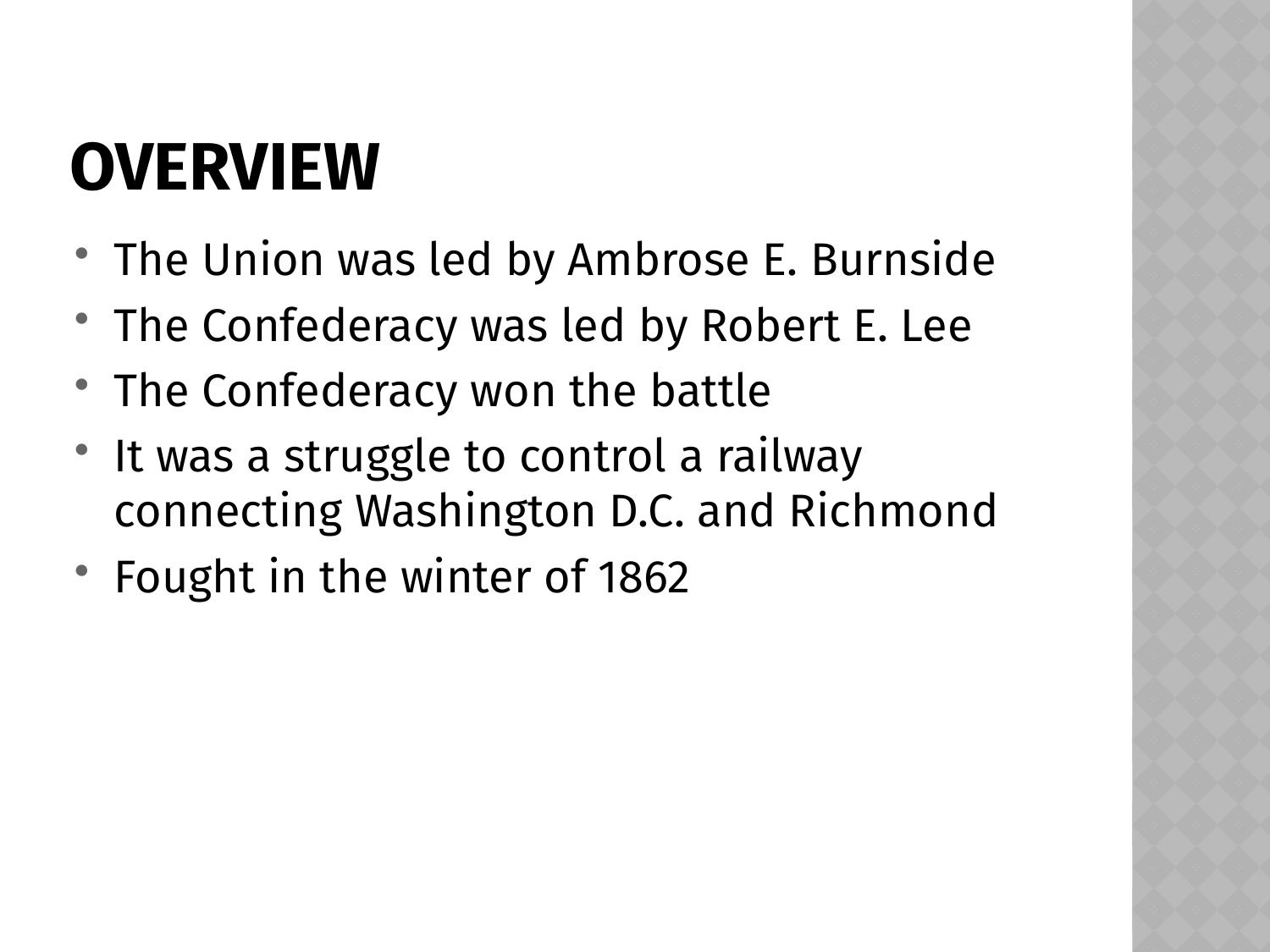

# OVERVIEW
The Union was led by Ambrose E. Burnside
The Confederacy was led by Robert E. Lee
The Confederacy won the battle
It was a struggle to control a railway connecting Washington D.C. and Richmond
Fought in the winter of 1862